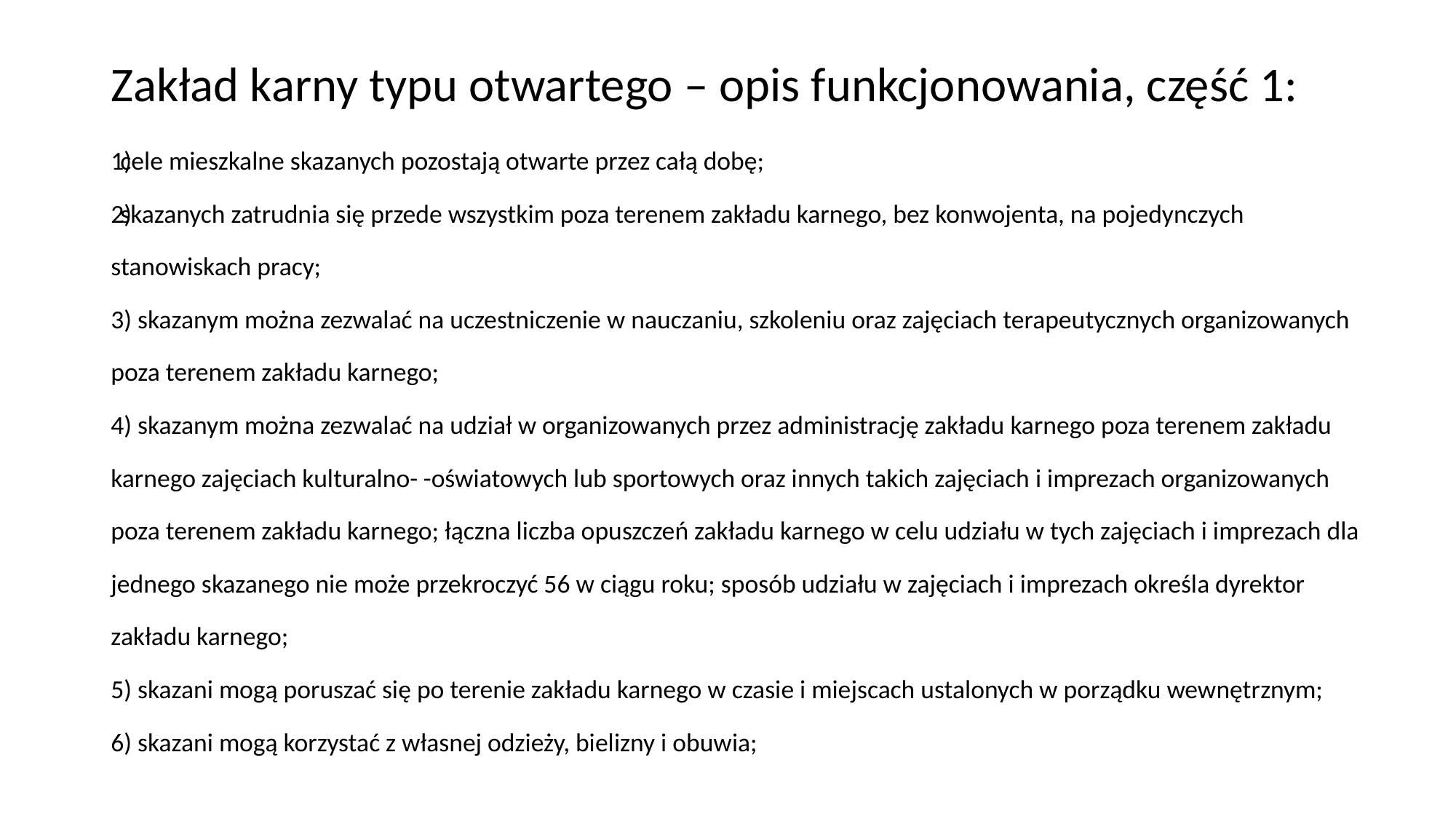

# Zakład karny typu otwartego – opis funkcjonowania, część 1:
cele mieszkalne skazanych pozostają otwarte przez całą dobę;
skazanych zatrudnia się przede wszystkim poza terenem zakładu karnego, bez konwojenta, na pojedynczych stanowiskach pracy;
3) skazanym można zezwalać na uczestniczenie w nauczaniu, szkoleniu oraz zajęciach terapeutycznych organizowanych poza terenem zakładu karnego;
4) skazanym można zezwalać na udział w organizowanych przez administrację zakładu karnego poza terenem zakładu karnego zajęciach kulturalno- -oświatowych lub sportowych oraz innych takich zajęciach i imprezach organizowanych poza terenem zakładu karnego; łączna liczba opuszczeń zakładu karnego w celu udziału w tych zajęciach i imprezach dla jednego skazanego nie może przekroczyć 56 w ciągu roku; sposób udziału w zajęciach i imprezach określa dyrektor zakładu karnego;
5) skazani mogą poruszać się po terenie zakładu karnego w czasie i miejscach ustalonych w porządku wewnętrznym;
6) skazani mogą korzystać z własnej odzieży, bielizny i obuwia;